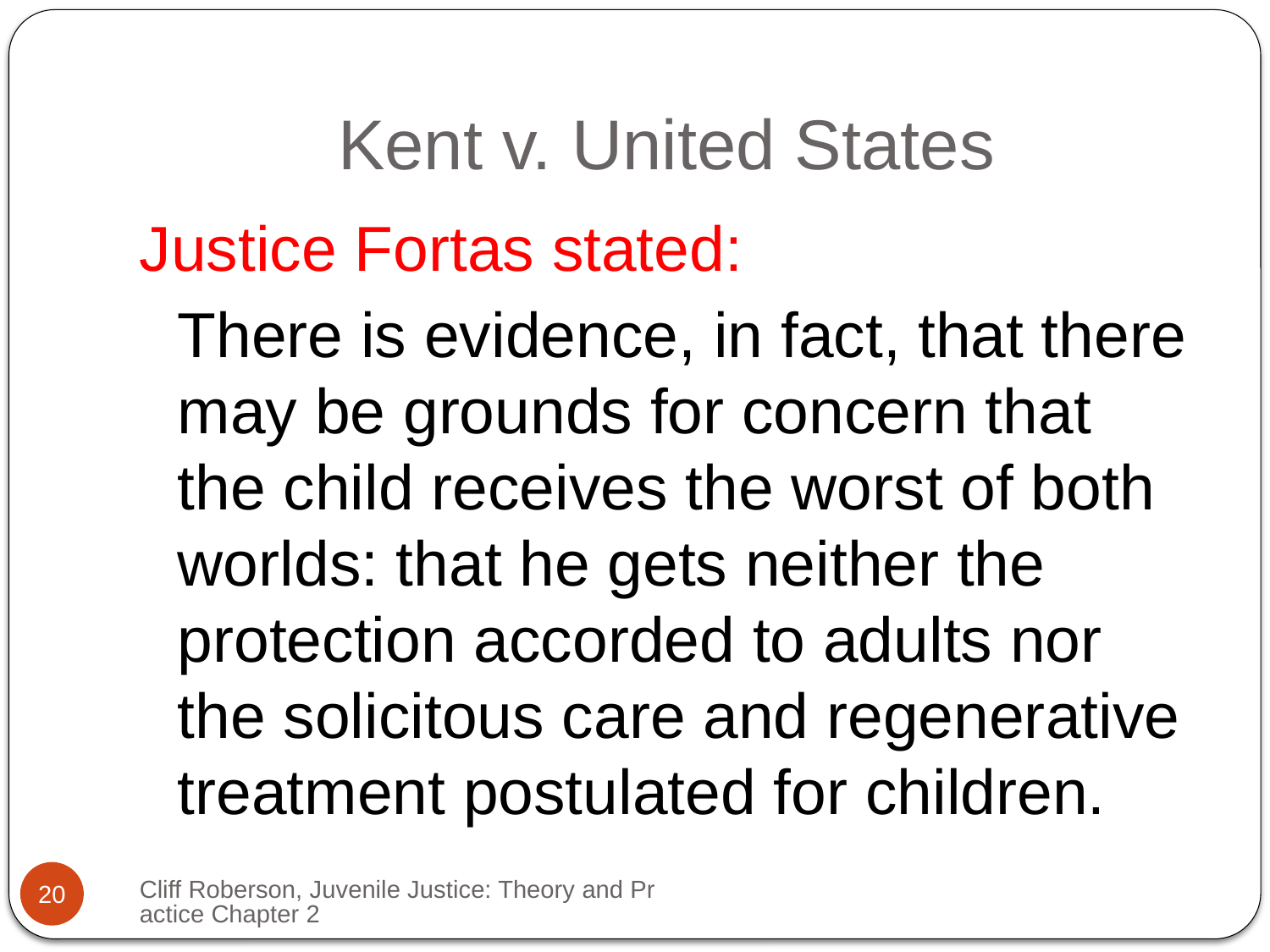

# Kent v. United States
Justice Fortas stated:
	There is evidence, in fact, that there may be grounds for concern that the child receives the worst of both worlds: that he gets neither the protection accorded to adults nor the solicitous care and regenerative treatment postulated for children.
Cliff Roberson, Juvenile Justice: Theory and Practice Chapter 2
20